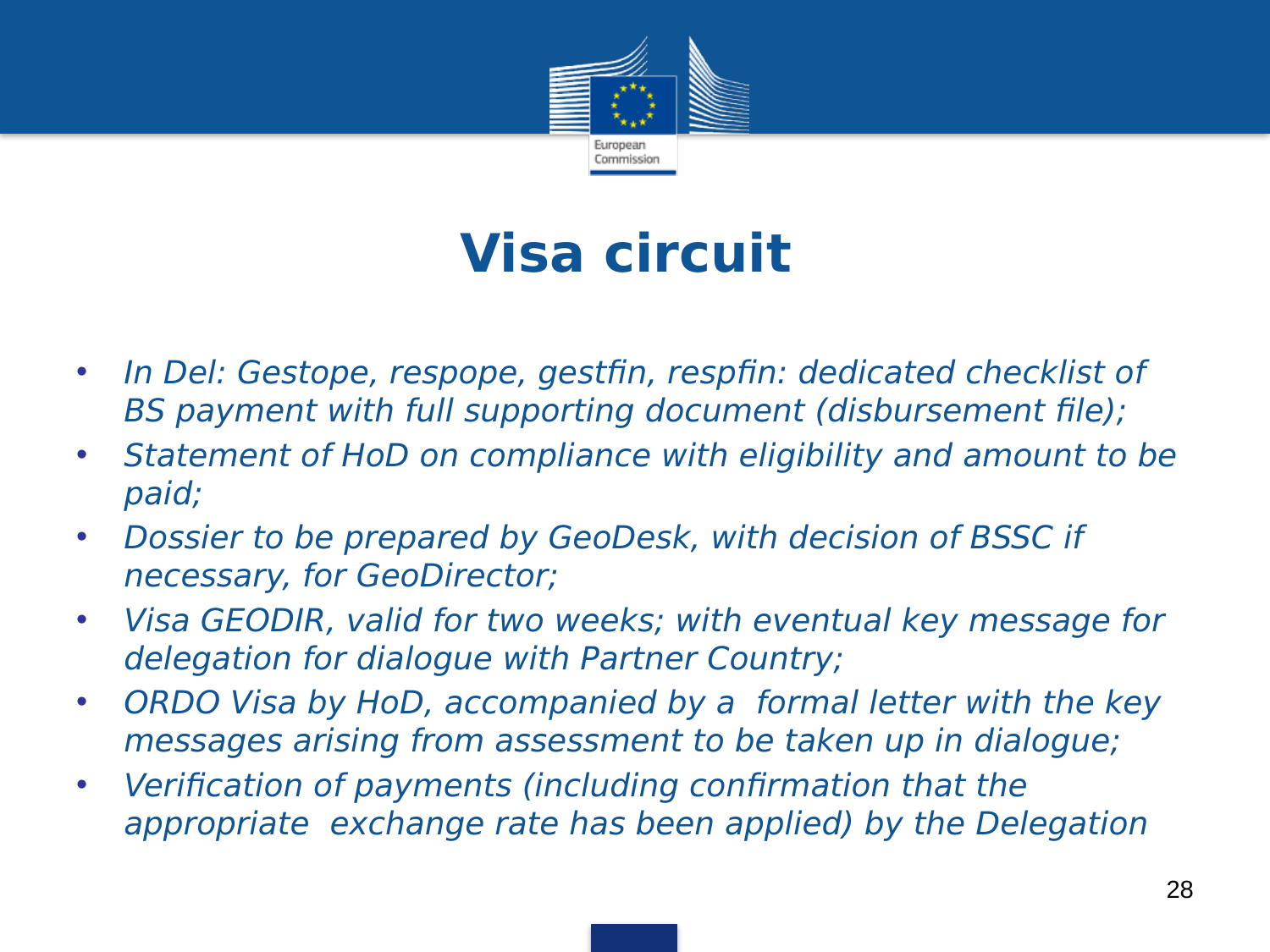

# Visa circuit
In Del: Gestope, respope, gestfin, respfin: dedicated checklist of BS payment with full supporting document (disbursement file);
Statement of HoD on compliance with eligibility and amount to be paid;
Dossier to be prepared by GeoDesk, with decision of BSSC if necessary, for GeoDirector;
Visa GEODIR, valid for two weeks; with eventual key message for delegation for dialogue with Partner Country;
ORDO Visa by HoD, accompanied by a  formal letter with the key messages arising from assessment to be taken up in dialogue;
Verification of payments (including confirmation that the appropriate  exchange rate has been applied) by the Delegation
28